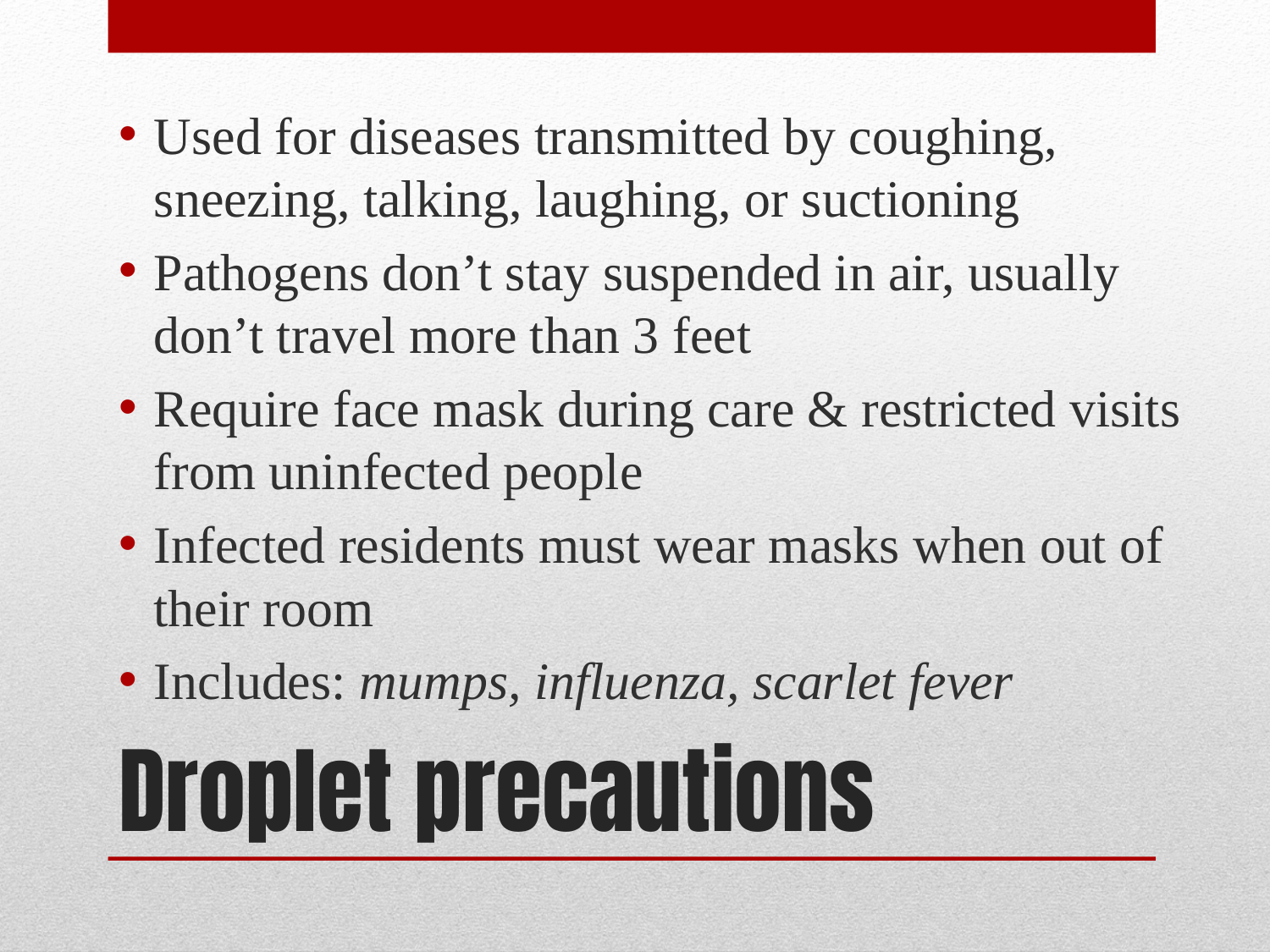

Used for diseases transmitted by coughing, sneezing, talking, laughing, or suctioning
Pathogens don’t stay suspended in air, usually don’t travel more than 3 feet
Require face mask during care & restricted visits from uninfected people
Infected residents must wear masks when out of their room
Includes: mumps, influenza, scarlet fever
# Droplet precautions